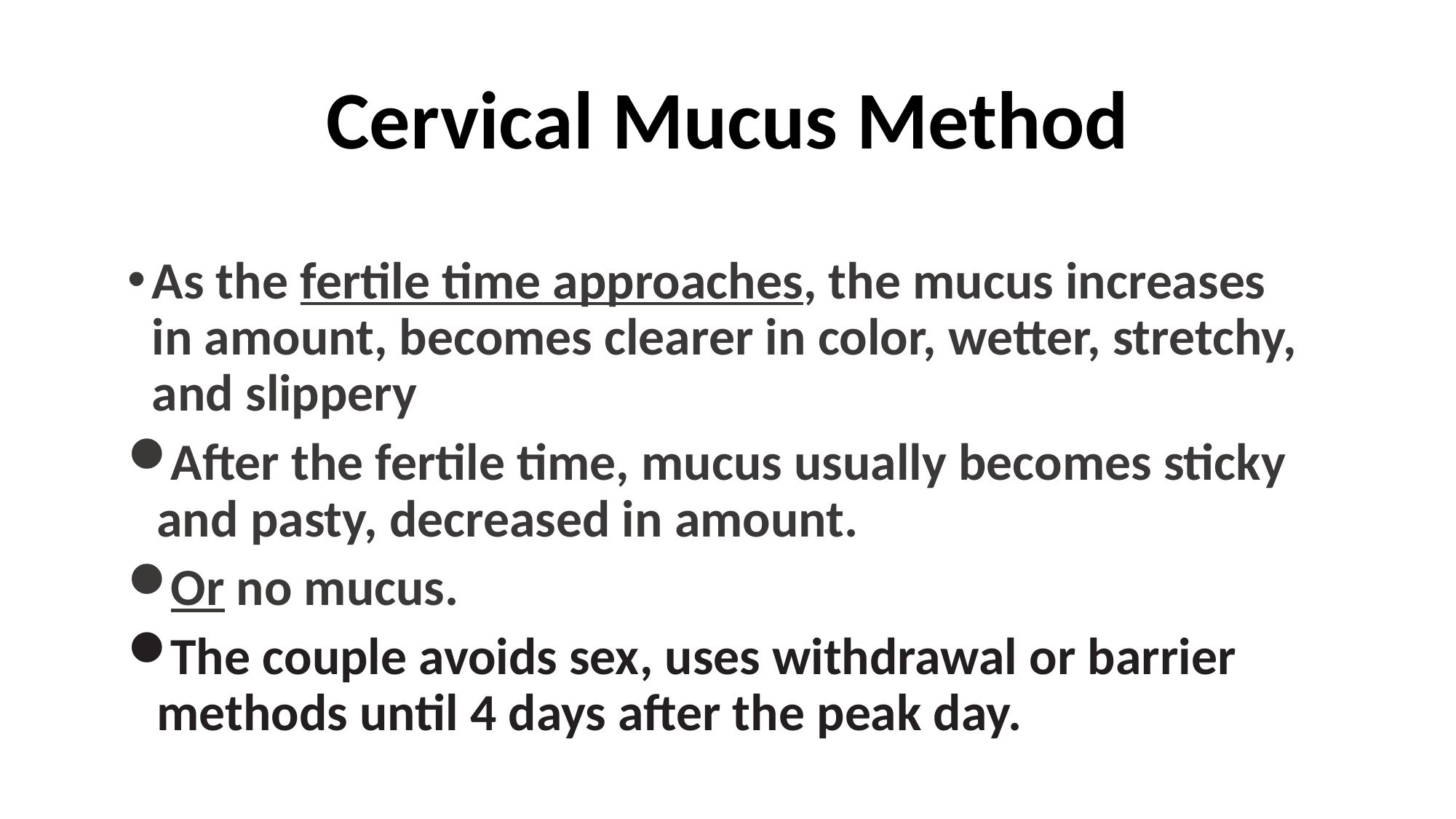

# Cervical Mucus Method
As the fertile time approaches, the mucus increases in amount, becomes clearer in color, wetter, stretchy, and slippery
After the fertile time, mucus usually becomes sticky and pasty, decreased in amount.
Or no mucus.
The couple avoids sex, uses withdrawal or barrier methods until 4 days after the peak day.